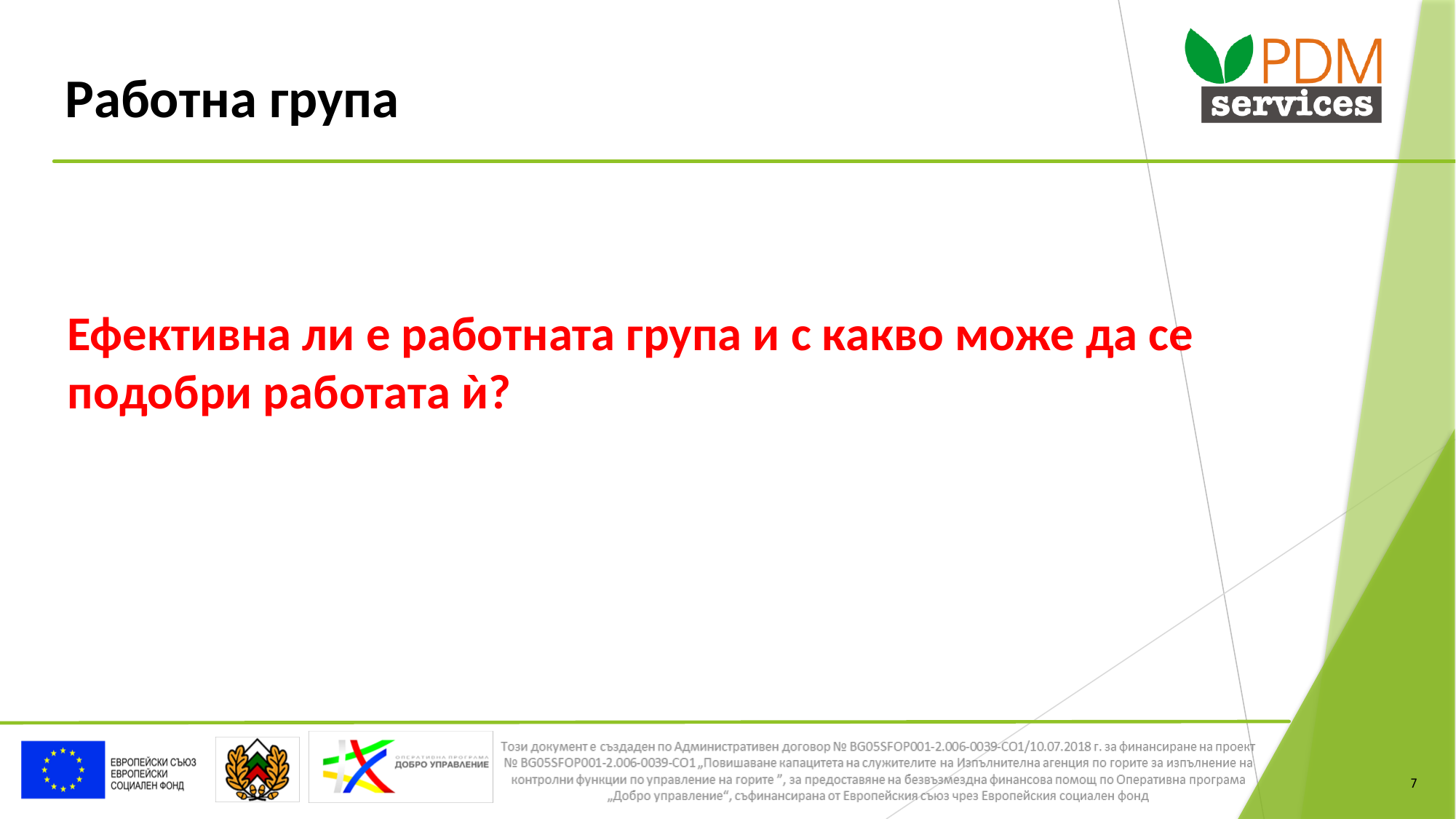

# Работна група

Ефективна ли е работната група и с какво може да се подобри работата ѝ?

7